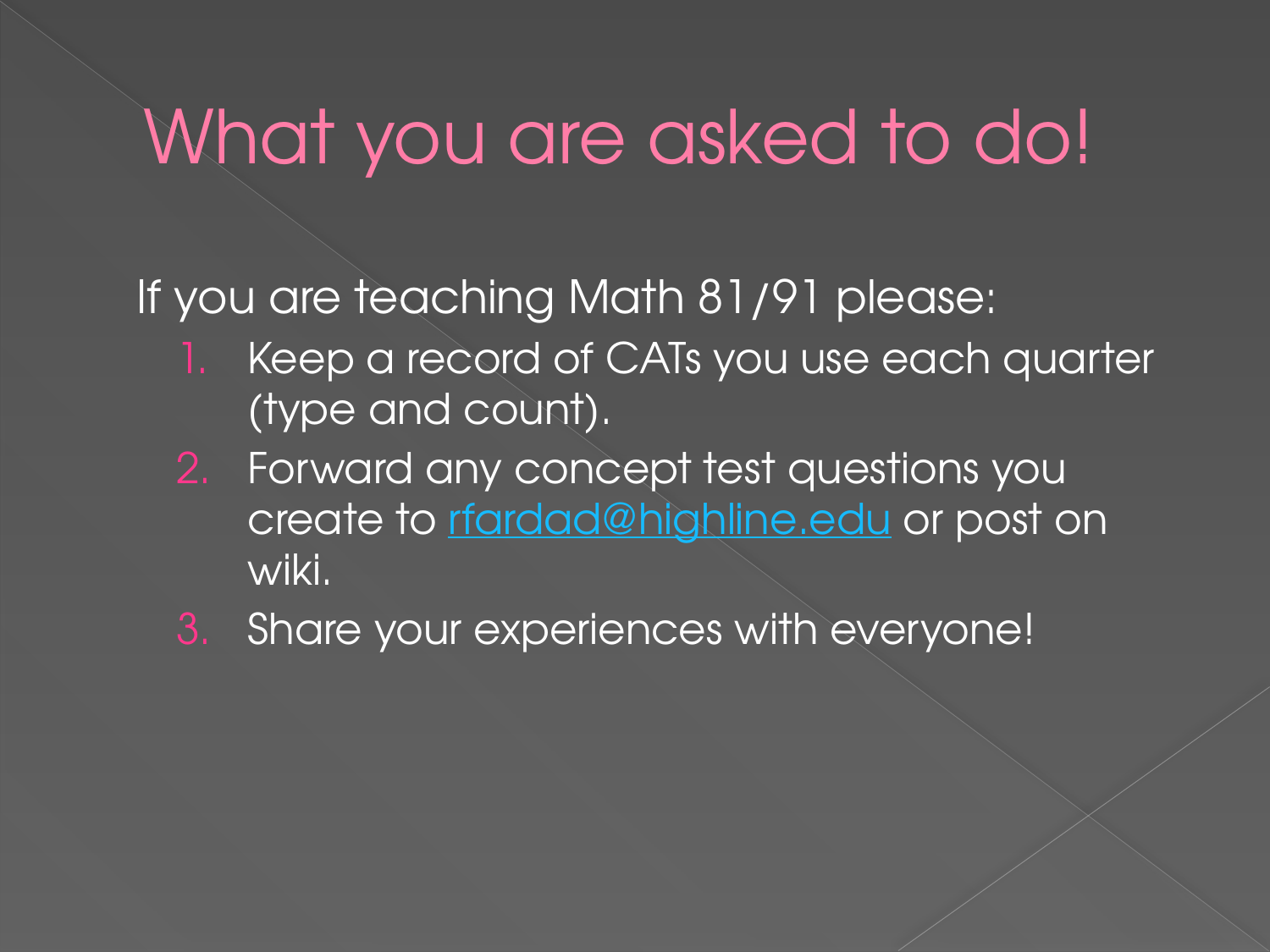

# What you are asked to do!
If you are teaching Math 81/91 please:
Keep a record of CATs you use each quarter (type and count).
Forward any concept test questions you create to rfardad@highline.edu or post on wiki.
Share your experiences with everyone!